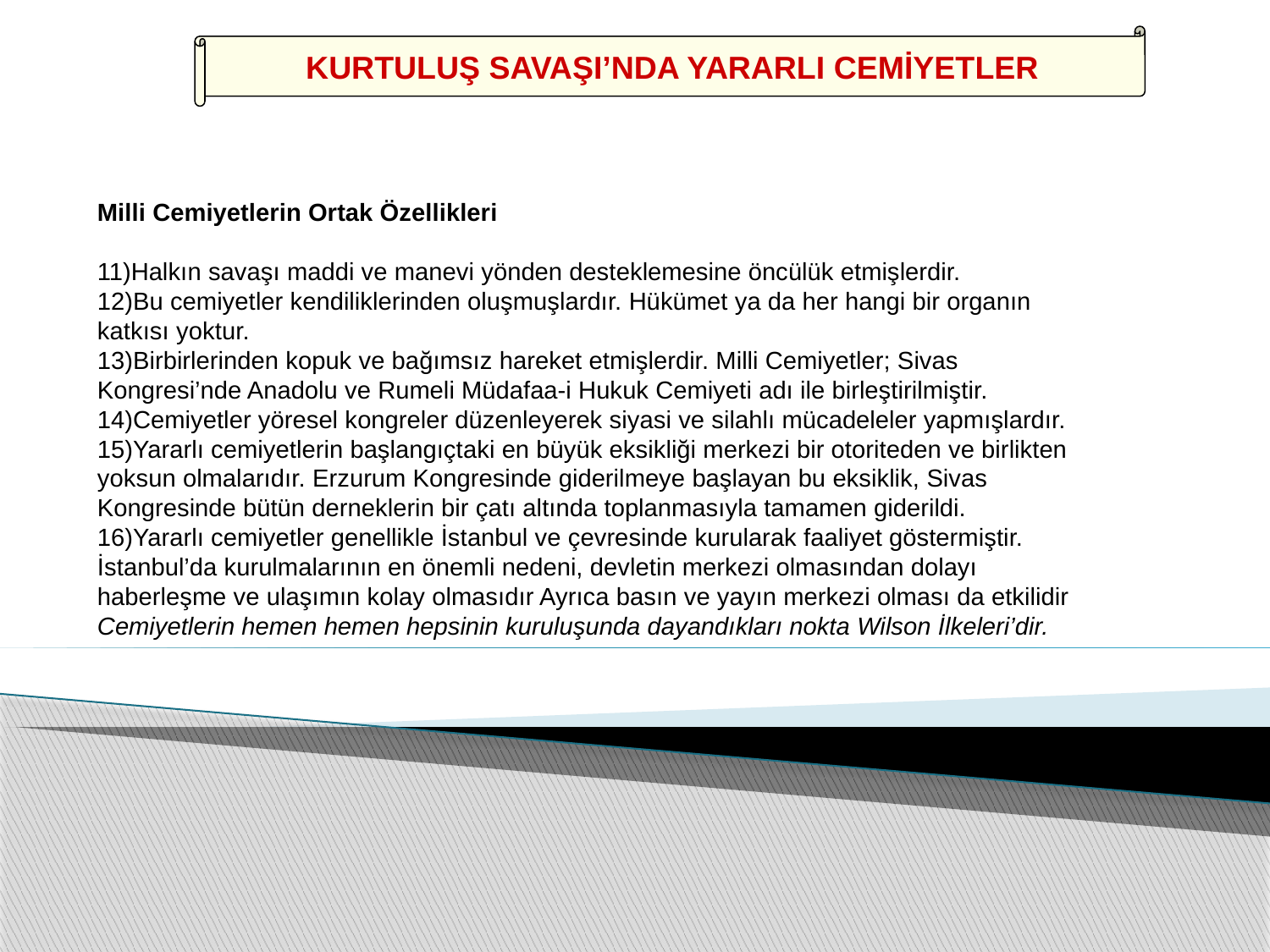

KURTULUŞ SAVAŞI’NDA YARARLI CEMİYETLER
Milli Cemiyetlerin Ortak Özellikleri
11)Halkın savaşı maddi ve manevi yönden desteklemesine öncülük etmişlerdir.
12)Bu cemiyetler kendiliklerinden oluşmuşlardır. Hükümet ya da her hangi bir organın katkısı yoktur.
13)Birbirlerinden kopuk ve bağımsız hareket etmişlerdir. Milli Cemiyetler; Sivas Kongresi’nde Anadolu ve Rumeli Müdafaa-i Hukuk Cemiyeti adı ile birleştirilmiştir.
14)Cemiyetler yöresel kongreler düzenleyerek siyasi ve silahlı mücadeleler yapmışlardır.
15)Yararlı cemiyetlerin başlangıçtaki en büyük eksikliği merkezi bir otoriteden ve birlikten yoksun olmalarıdır. Erzurum Kongresinde giderilmeye başlayan bu eksiklik, Sivas Kongresinde bütün derneklerin bir çatı altında toplanmasıyla tamamen giderildi.
16)Yararlı cemiyetler genellikle İstanbul ve çevresinde kurularak faaliyet göstermiştir. İstanbul’da kurulmalarının en önemli nedeni, devletin merkezi olmasından dolayı haberleşme ve ulaşımın kolay olmasıdır Ayrıca basın ve yayın merkezi olması da etkilidir
Cemiyetlerin hemen hemen hepsinin kuruluşunda dayandıkları nokta Wilson İlkeleri’dir.